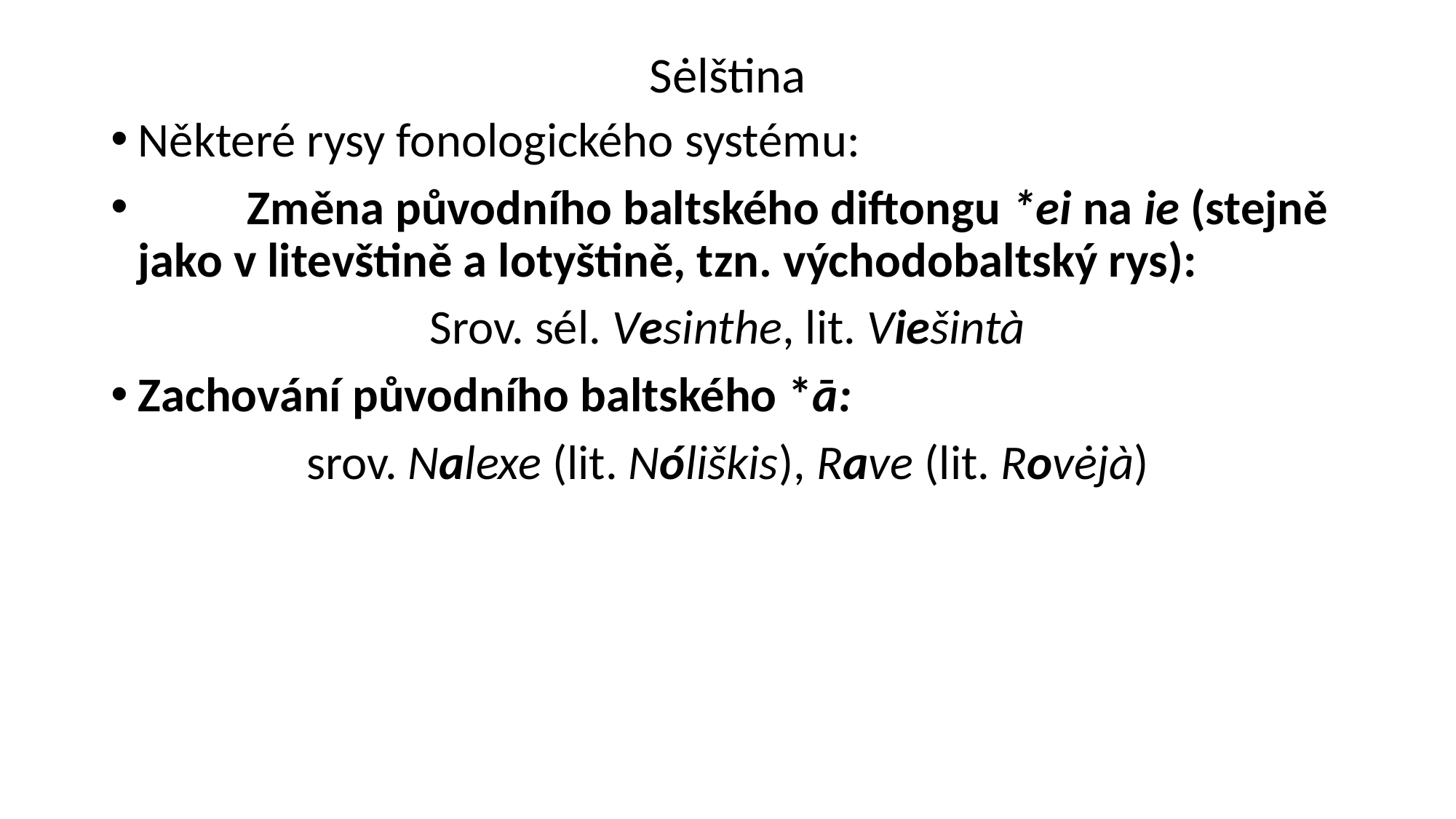

# Sėlština
Některé rysy fonologického systému:
	Změna původního baltského diftongu *ei na ie (stejně jako v litevštině a lotyštině, tzn. východobaltský rys):
Srov. sél. Vesinthe, lit. Viešintà
Zachování původního baltského *ā:
srov. Nalexe (lit. Nóliškis), Rave (lit. Rovėjà)